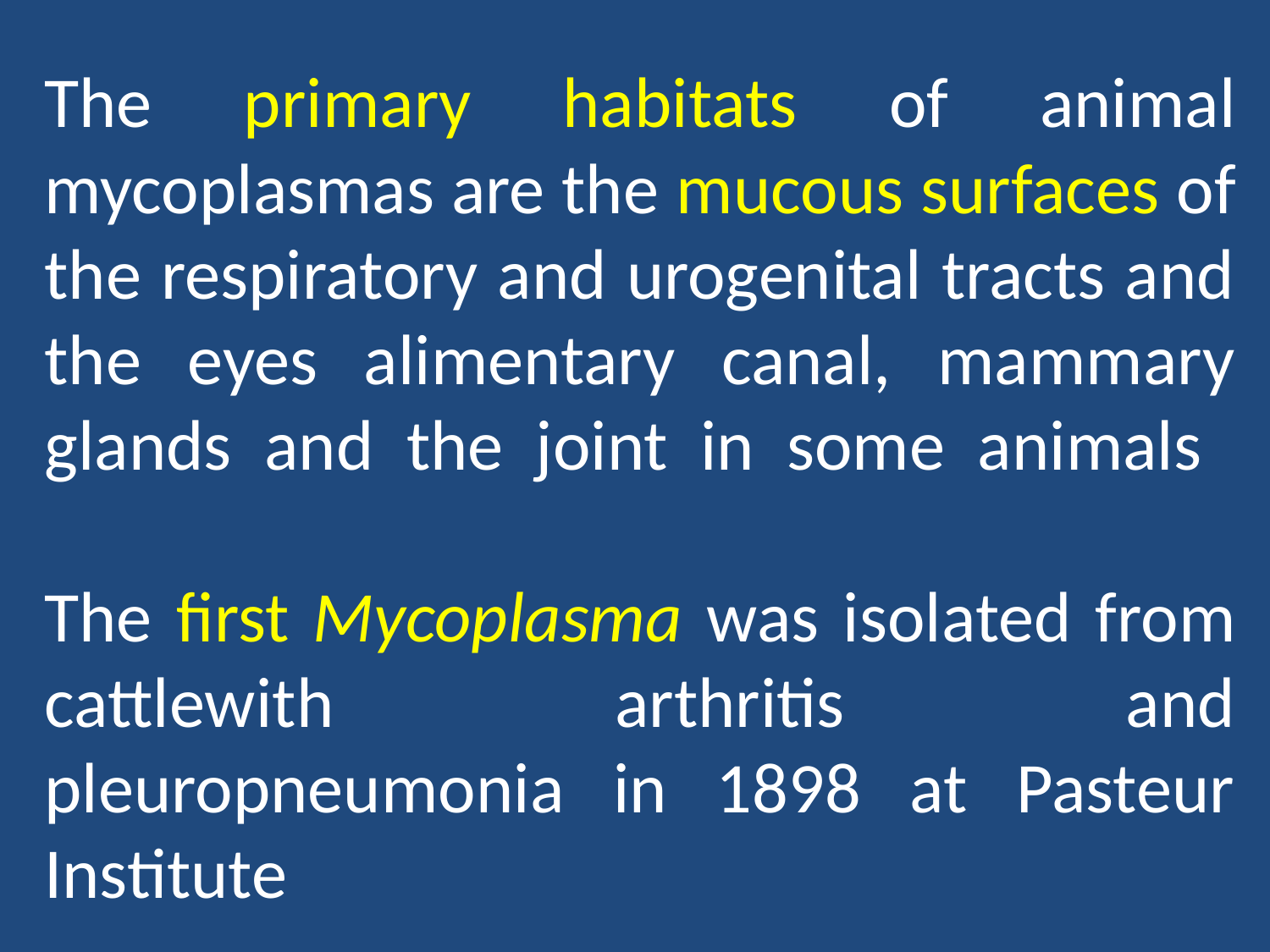

# The primary habitats of animal mycoplasmas are the mucous surfaces of the respiratory and urogenital tracts and the eyes alimentary canal, mammary glands and the joint in some animals The first Mycoplasma was isolated from cattlewith arthritis and pleuropneumonia in 1898 at Pasteur Institute